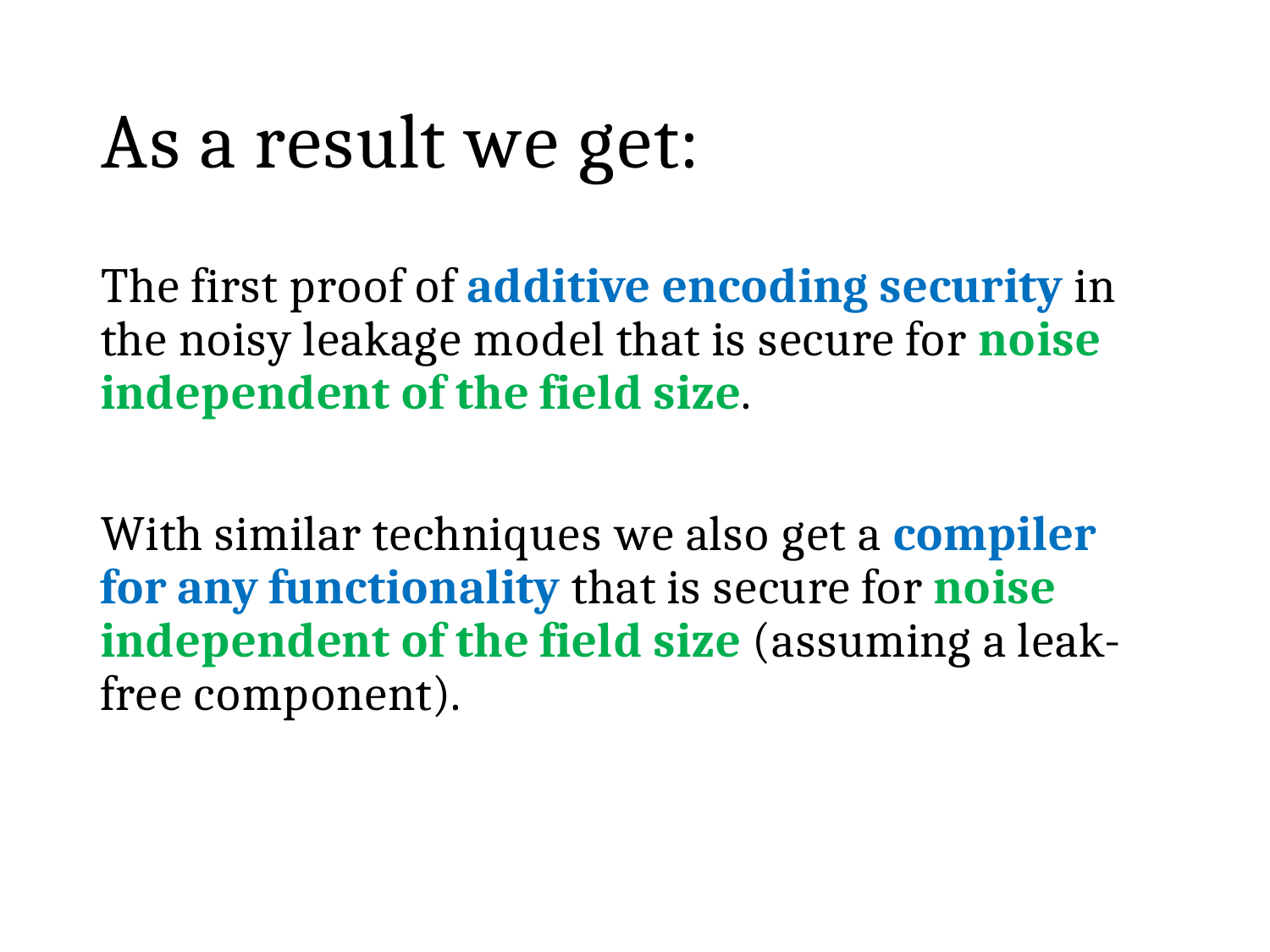

# As a result we get:
The first proof of additive encoding security in the noisy leakage model that is secure for noise independent of the field size.

With similar techniques we also get a compiler for any functionality that is secure for noise independent of the field size (assuming a leak-free component).